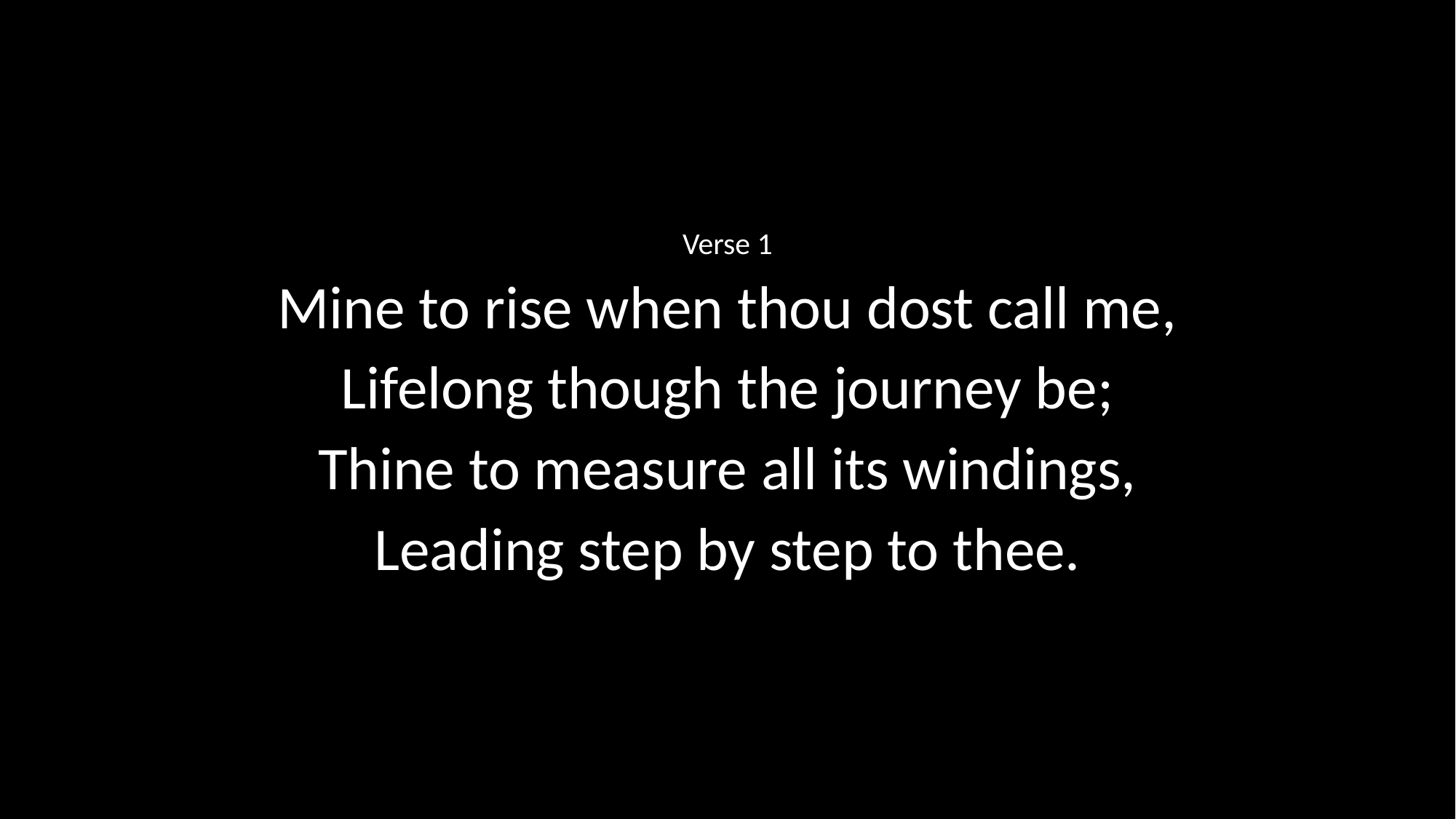

Verse 1
Mine to rise when thou dost call me,
Lifelong though the journey be;
Thine to measure all its windings,
Leading step by step to thee.